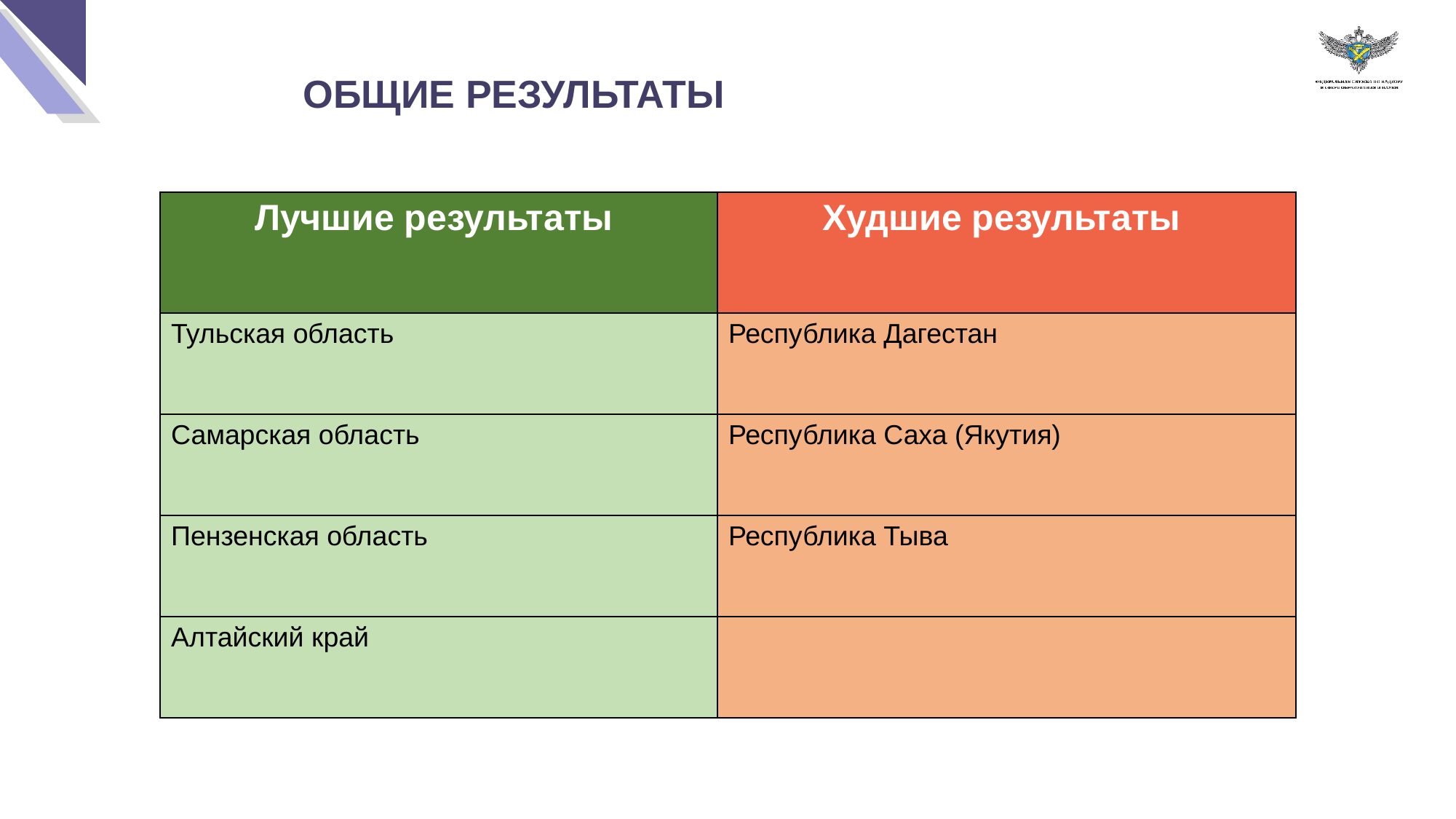

ОБЩИЕ РЕЗУЛЬТАТЫ
| Лучшие результаты | Худшие результаты |
| --- | --- |
| Тульская область | Республика Дагестан |
| Самарская область | Республика Саха (Якутия) |
| Пензенская область | Республика Тыва |
| Алтайский край |  |